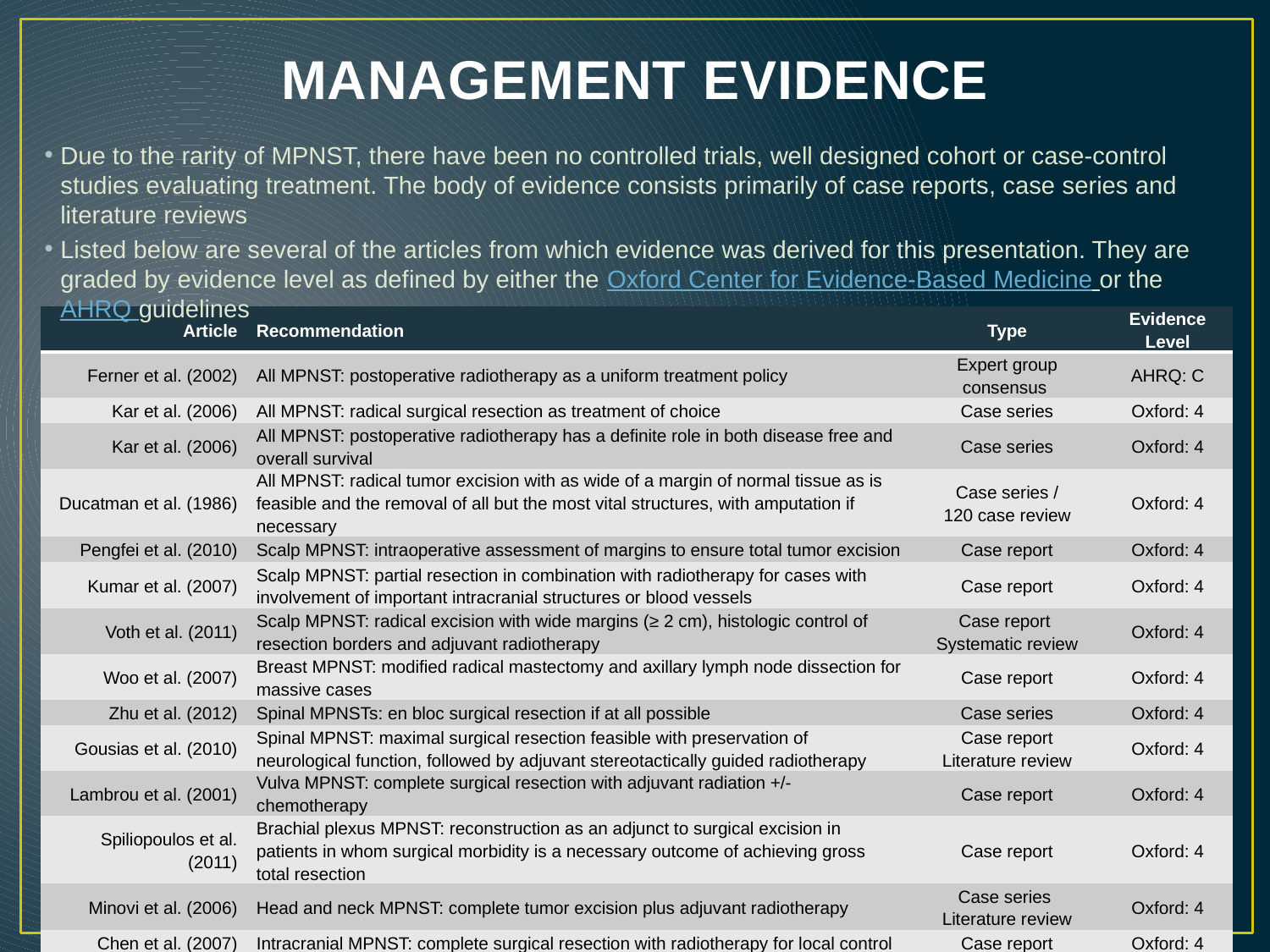

# MANAGEMENT EVIDENCE

Due to the rarity of MPNST, there have been no controlled trials, well designed cohort or case-control studies evaluating treatment. The body of evidence consists primarily of case reports, case series and literature reviews
Listed below are several of the articles from which evidence was derived for this presentation. They are graded by evidence level as defined by either the Oxford Center for Evidence-Based Medicine or the AHRQ guidelines
| Article | Recommendation | Type | Evidence Level |
| --- | --- | --- | --- |
| Ferner et al. (2002) | All MPNST: postoperative radiotherapy as a uniform treatment policy | Expert group consensus | AHRQ: C |
| Kar et al. (2006) | All MPNST: radical surgical resection as treatment of choice | Case series | Oxford: 4 |
| Kar et al. (2006) | All MPNST: postoperative radiotherapy has a definite role in both disease free and overall survival | Case series | Oxford: 4 |
| Ducatman et al. (1986) | All MPNST: radical tumor excision with as wide of a margin of normal tissue as is feasible and the removal of all but the most vital structures, with amputation if necessary | Case series / 120 case review | Oxford: 4 |
| Pengfei et al. (2010) | Scalp MPNST: intraoperative assessment of margins to ensure total tumor excision | Case report | Oxford: 4 |
| Kumar et al. (2007) | Scalp MPNST: partial resection in combination with radiotherapy for cases with involvement of important intracranial structures or blood vessels | Case report | Oxford: 4 |
| Voth et al. (2011) | Scalp MPNST: radical excision with wide margins (≥ 2 cm), histologic control of resection borders and adjuvant radiotherapy | Case report Systematic review | Oxford: 4 |
| Woo et al. (2007) | Breast MPNST: modified radical mastectomy and axillary lymph node dissection for massive cases | Case report | Oxford: 4 |
| Zhu et al. (2012) | Spinal MPNSTs: en bloc surgical resection if at all possible | Case series | Oxford: 4 |
| Gousias et al. (2010) | Spinal MPNST: maximal surgical resection feasible with preservation of neurological function, followed by adjuvant stereotactically guided radiotherapy | Case report Literature review | Oxford: 4 |
| Lambrou et al. (2001) | Vulva MPNST: complete surgical resection with adjuvant radiation +/- chemotherapy | Case report | Oxford: 4 |
| Spiliopoulos et al. (2011) | Brachial plexus MPNST: reconstruction as an adjunct to surgical excision in patients in whom surgical morbidity is a necessary outcome of achieving gross total resection | Case report | Oxford: 4 |
| Minovi et al. (2006) | Head and neck MPNST: complete tumor excision plus adjuvant radiotherapy | Case series Literature review | Oxford: 4 |
| Chen et al. (2007) | Intracranial MPNST: complete surgical resection with radiotherapy for local control | Case report | Oxford: 4 |